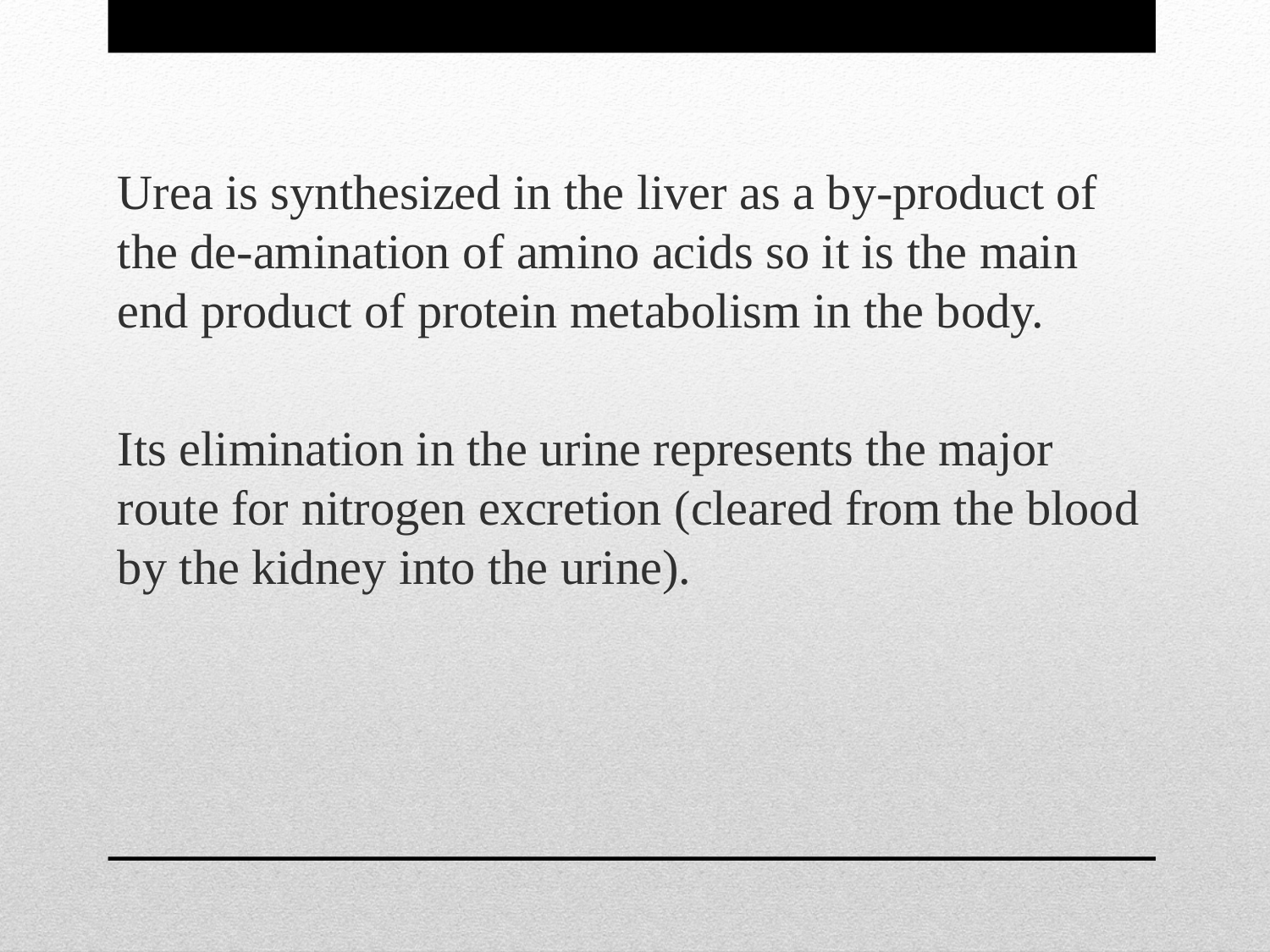

Urea is synthesized in the liver as a by-product of the de-amination of amino acids so it is the main end product of protein metabolism in the body.

Its elimination in the urine represents the major route for nitrogen excretion (cleared from the blood by the kidney into the urine).

#